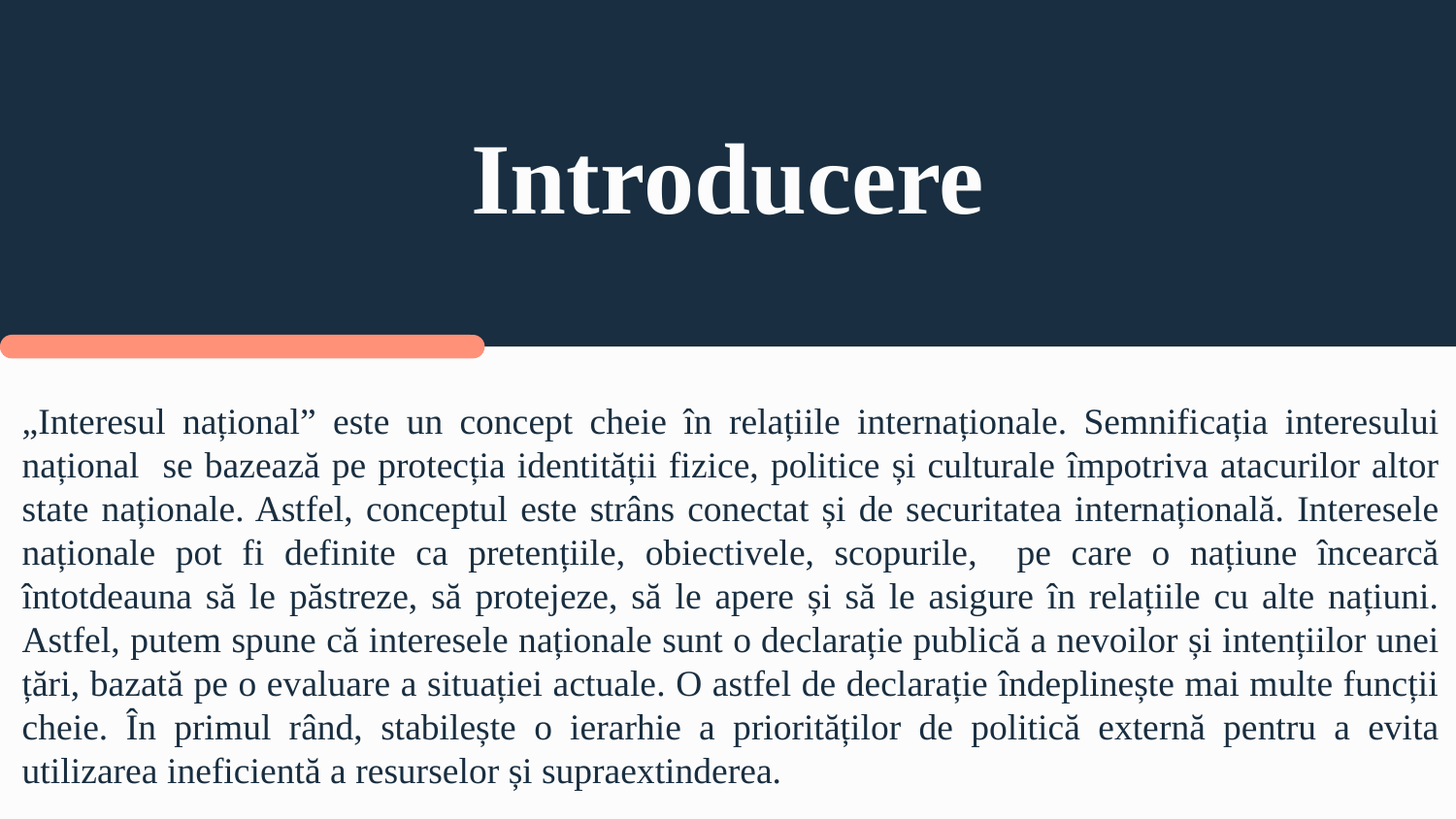

# Introducere

„Interesul național” este un concept cheie în relațiile internaționale. Semnificația interesului național  se bazează pe protecția identității fizice, politice și culturale împotriva atacurilor altor state naționale. Astfel, conceptul este strâns conectat și de securitatea internațională. Interesele naționale pot fi definite ca pretențiile, obiectivele, scopurile,  pe care o națiune încearcă întotdeauna să le păstreze, să protejeze, să le apere și să le asigure în relațiile cu alte națiuni. Astfel, putem spune că interesele naționale sunt o declarație publică a nevoilor și intențiilor unei țări, bazată pe o evaluare a situației actuale. O astfel de declarație îndeplinește mai multe funcții cheie. În primul rând, stabilește o ierarhie a priorităților de politică externă pentru a evita utilizarea ineficientă a resurselor și supraextinderea.